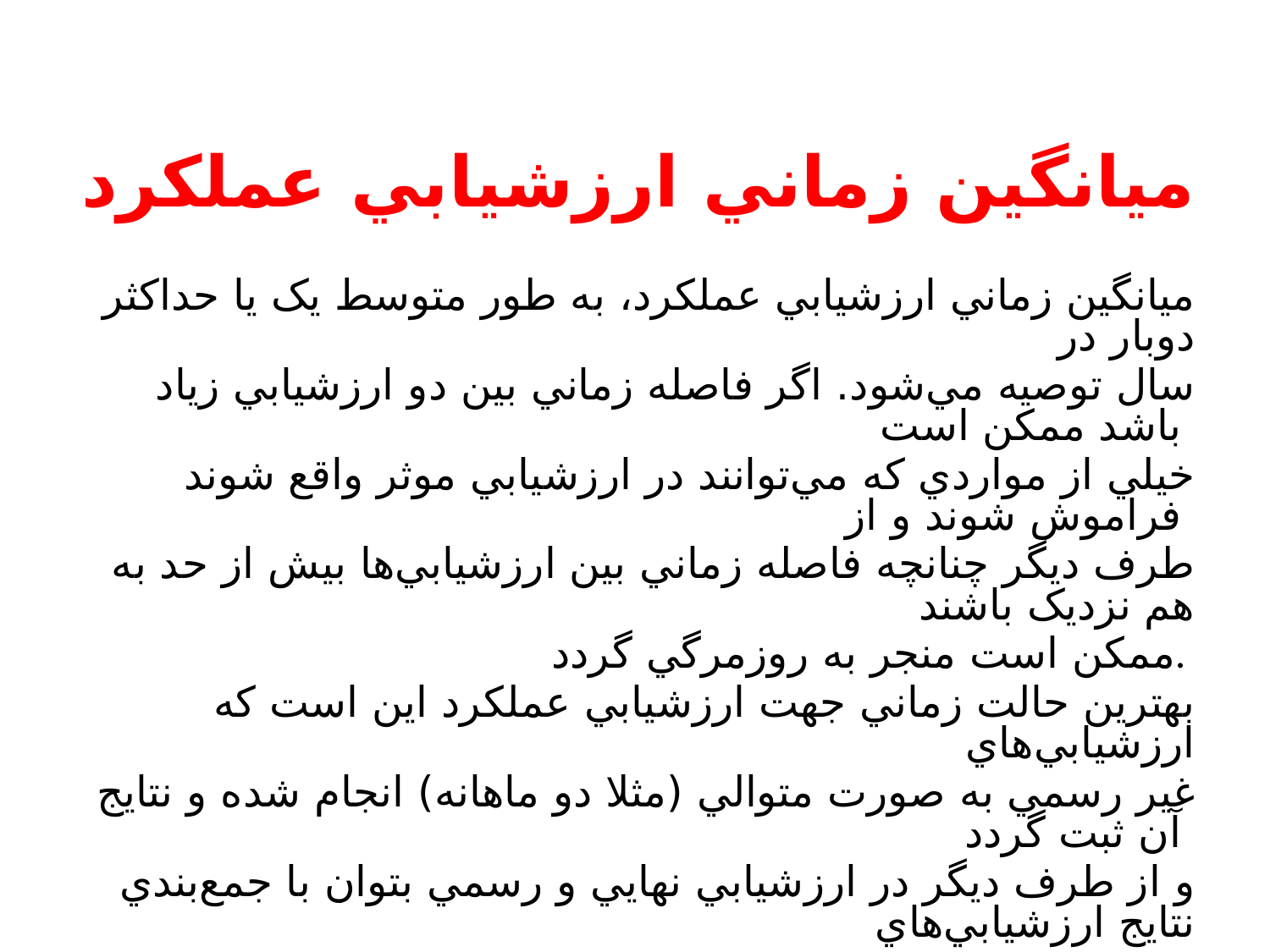

ميانگين زماني ارزشيابي عملکرد

ميانگين زماني ارزشيابي عملکرد، به طور متوسط يک يا حداکثر دوبار در
 سال توصيه مي‌شود. اگر فاصله زماني بين دو ارزشيابي زياد باشد ممکن است
خيلي از مواردي که مي‌توانند در ارزشيابي موثر واقع شوند فراموش شوند و از
طرف ديگر چنانچه فاصله زماني بين ارزشيابي‌ها بيش از حد به هم نزديک باشند
 ممکن است منجر به روزمرگي گردد.
بهترين حالت زماني جهت ارزشيابي عملکرد اين است که ارزشيابي‌هاي
 غير رسمي به صورت متوالي (مثلا دو ماهانه) انجام شده و نتايج آن ثبت گردد
و از طرف ديگر در ارزشيابي نهايي و رسمي بتوان با جمع‌بندي نتايج ارزشيابي‌هاي
 غير رسمي قبلي به نتيجه مطلوب دست یافت.